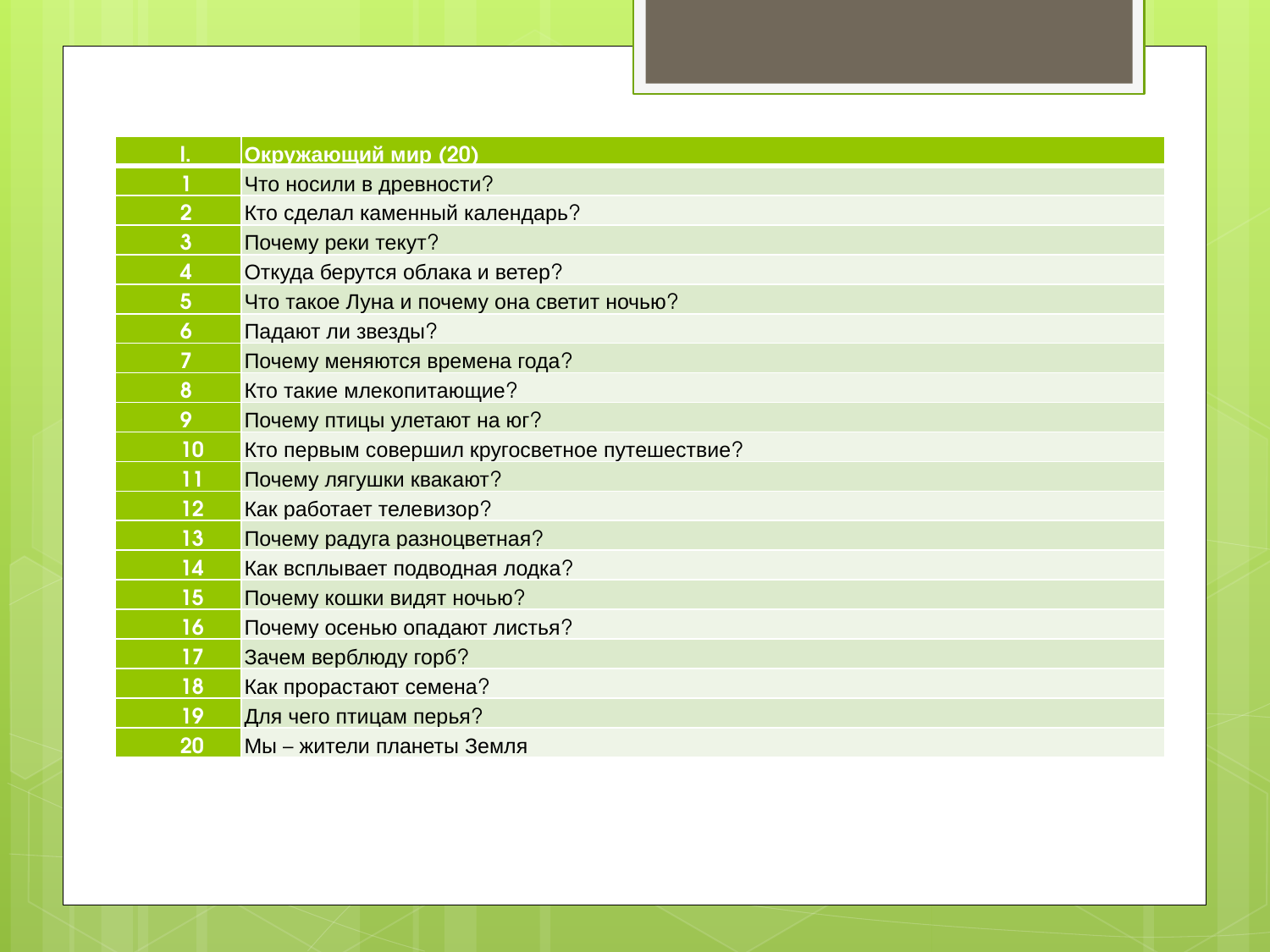

| l. | Окружающий мир (20) |
| --- | --- |
| 1 | Что носили в древности? |
| 2 | Кто сделал каменный календарь? |
| 3 | Почему реки текут? |
| 4 | Откуда берутся облака и ветер? |
| 5 | Что такое Луна и почему она светит ночью? |
| 6 | Падают ли звезды? |
| 7 | Почему меняются времена года? |
| 8 | Кто такие млекопитающие? |
| 9 | Почему птицы улетают на юг? |
| 10 | Кто первым совершил кругосветное путешествие? |
| 11 | Почему лягушки квакают? |
| 12 | Как работает телевизор? |
| 13 | Почему радуга разноцветная? |
| 14 | Как всплывает подводная лодка? |
| 15 | Почему кошки видят ночью? |
| 16 | Почему осенью опадают листья? |
| 17 | Зачем верблюду горб? |
| 18 | Как прорастают семена? |
| 19 | Для чего птицам перья? |
| 20 | Мы – жители планеты Земля |